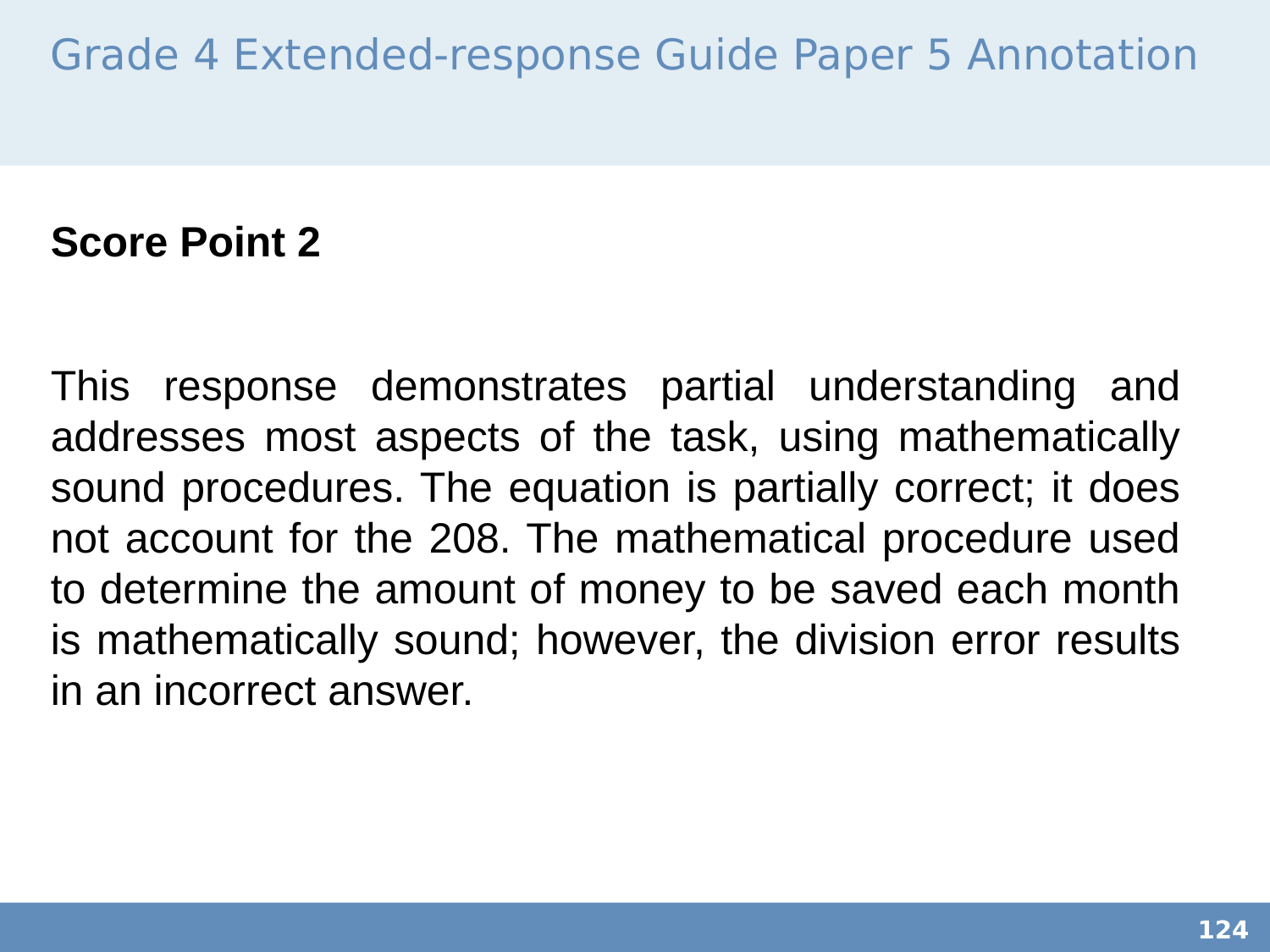

# Grade 4 Extended-response Guide Paper 5 Annotation
Score Point 2

This response demonstrates partial understanding and addresses most aspects of the task, using mathematically sound procedures. The equation is partially correct; it does not account for the 208. The mathematical procedure used to determine the amount of money to be saved each month is mathematically sound; however, the division error results in an incorrect answer.
124